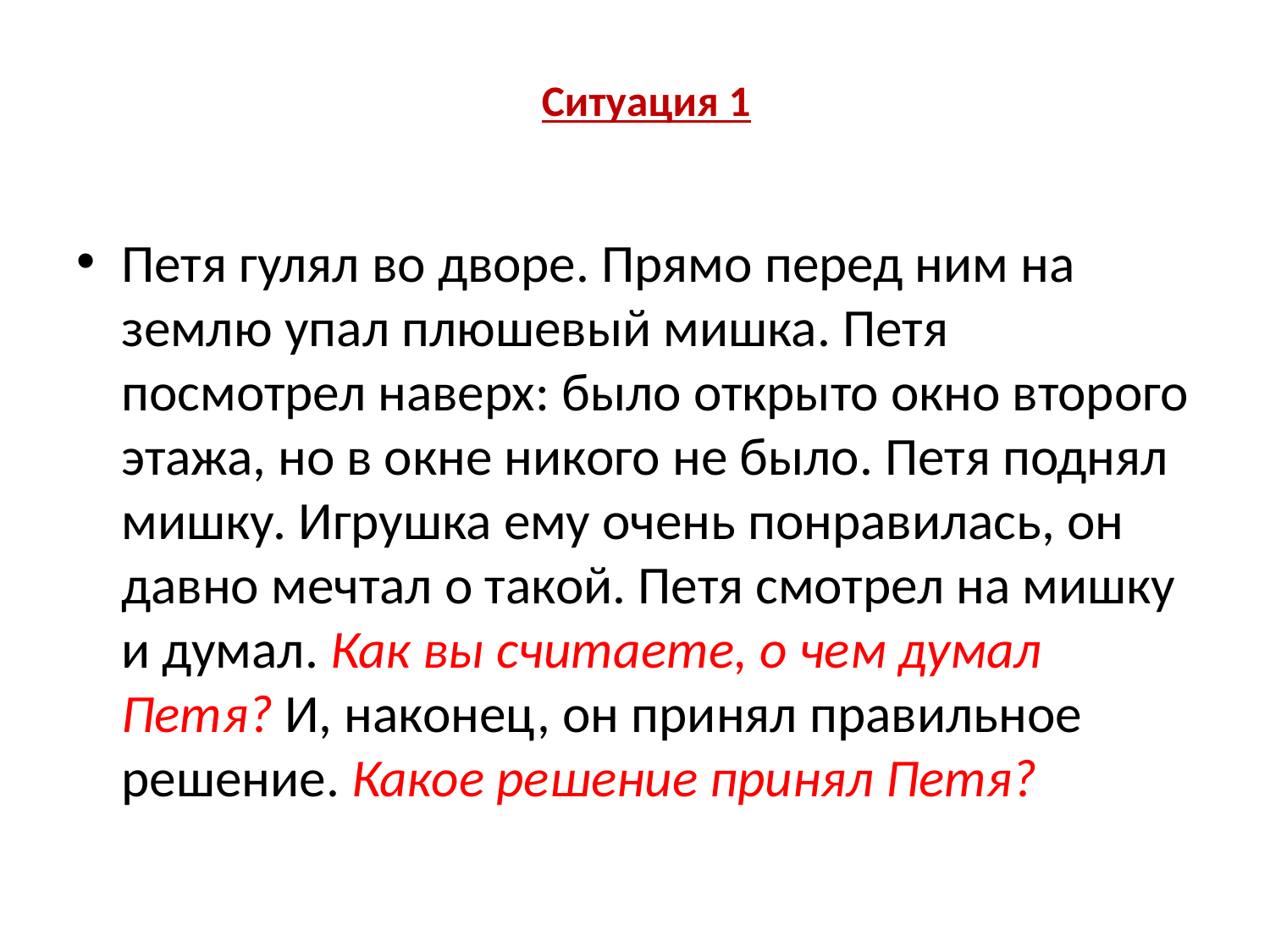

# Ситуация 1
Петя гулял во дворе. Прямо перед ним на землю упал плюшевый мишка. Петя посмотрел наверх: было открыто окно второго этажа, но в окне никого не было. Петя поднял мишку. Игрушка ему очень понравилась, он давно мечтал о такой. Петя смотрел на мишку и думал. Как вы считаете, о чем думал Петя? И, наконец, он принял правильное решение. Какое решение принял Петя?